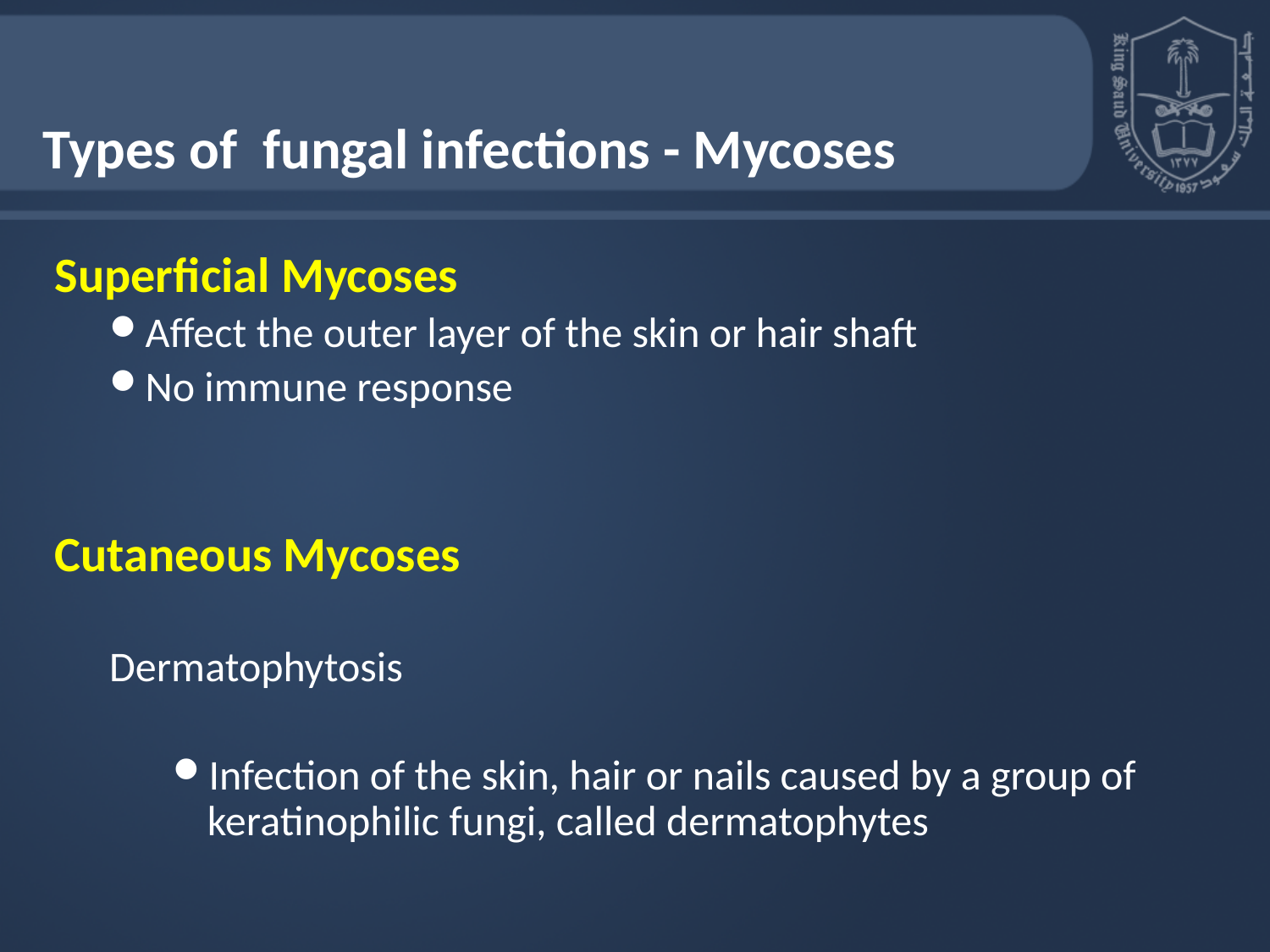

Types of  fungal infections - Mycoses
Superficial Mycoses
Affect the outer layer of the skin or hair shaft
No immune response

Cutaneous Mycoses

Dermatophytosis

Infection of the skin, hair or nails caused by a group of keratinophilic fungi, called dermatophytes